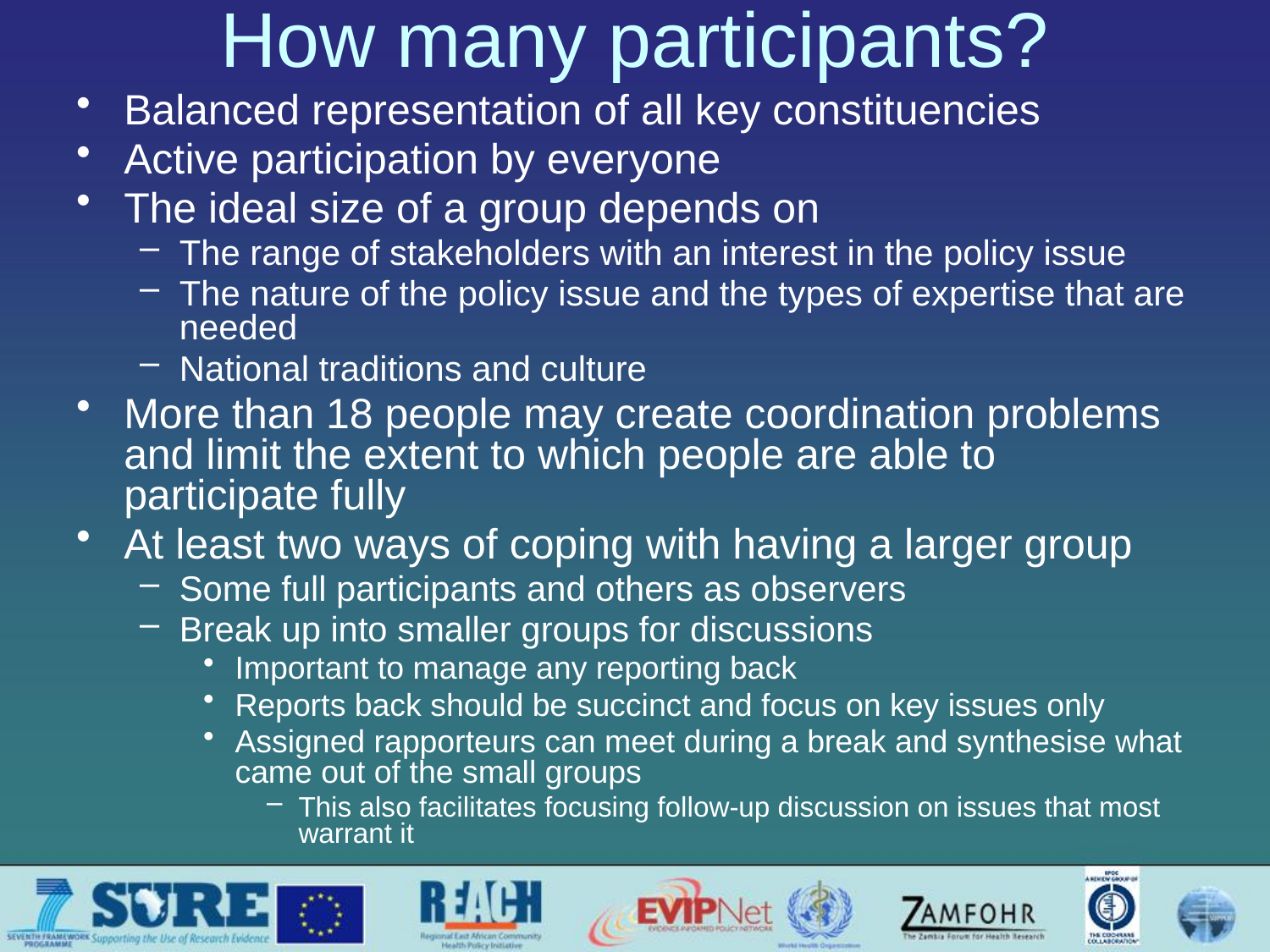

# How many participants?
Balanced representation of all key constituencies
Active participation by everyone
The ideal size of a group depends on
The range of stakeholders with an interest in the policy issue
The nature of the policy issue and the types of expertise that are needed
National traditions and culture
More than 18 people may create coordination problems and limit the extent to which people are able to participate fully
At least two ways of coping with having a larger group
Some full participants and others as observers
Break up into smaller groups for discussions
Important to manage any reporting back
Reports back should be succinct and focus on key issues only
Assigned rapporteurs can meet during a break and synthesise what came out of the small groups
This also facilitates focusing follow-up discussion on issues that most warrant it